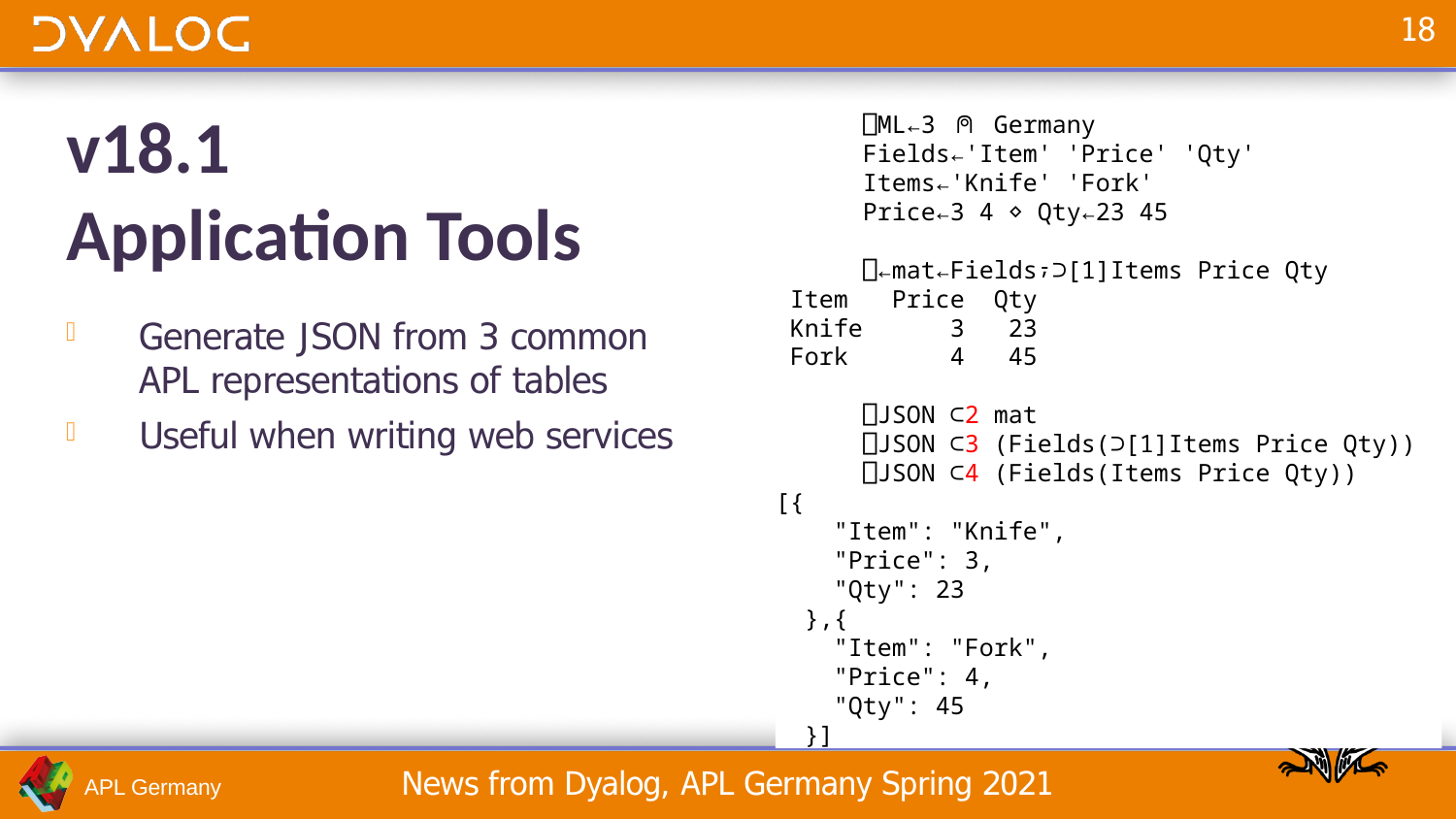

⎕ML←3 ⍝ Germany
      Fields←'Item' 'Price' 'Qty'
      Items←'Knife' 'Fork'
      Price←3 4 ⋄ Qty←23 45

      ⎕←mat←Fields⍪⊃[1]Items Price Qty
 Item   Price  Qty
 Knife      3   23
 Fork       4   45
      ⎕JSON ⊂2 mat
      ⎕JSON ⊂3 (Fields(⊃[1]Items Price Qty))
      ⎕JSON ⊂4 (Fields(Items Price Qty))
[{
    "Item": "Knife",
    "Price": 3,
    "Qty": 23
  },{
    "Item": "Fork",
    "Price": 4,
    "Qty": 45
  }]
# v18.1 Application Tools
Generate JSON from 3 common
APL representations of tables
Useful when writing web services